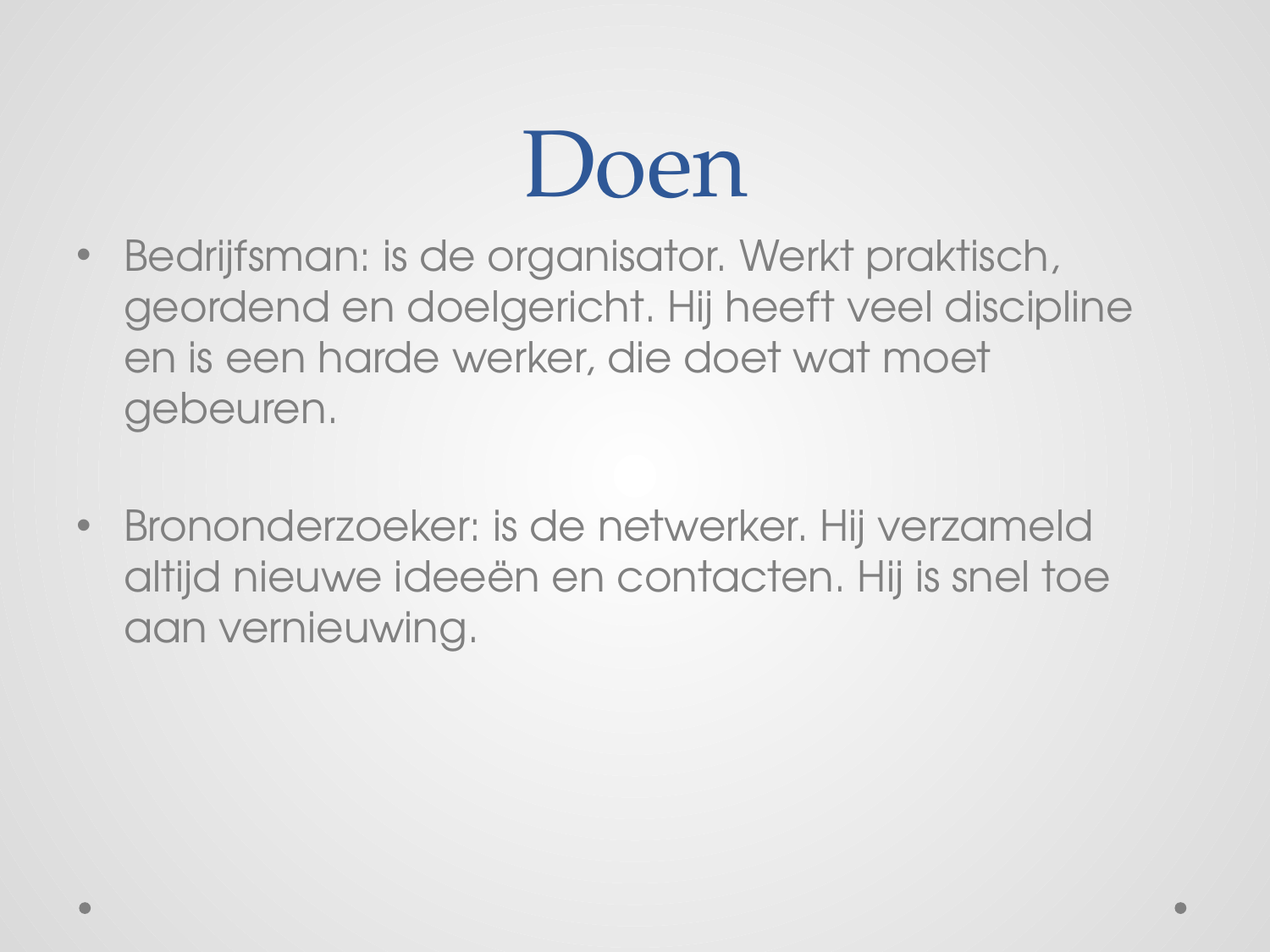

# Doen
Bedrijfsman: is de organisator. Werkt praktisch, geordend en doelgericht. Hij heeft veel discipline en is een harde werker, die doet wat moet gebeuren.

Brononderzoeker: is de netwerker. Hij verzameld altijd nieuwe ideeën en contacten. Hij is snel toe aan vernieuwing.